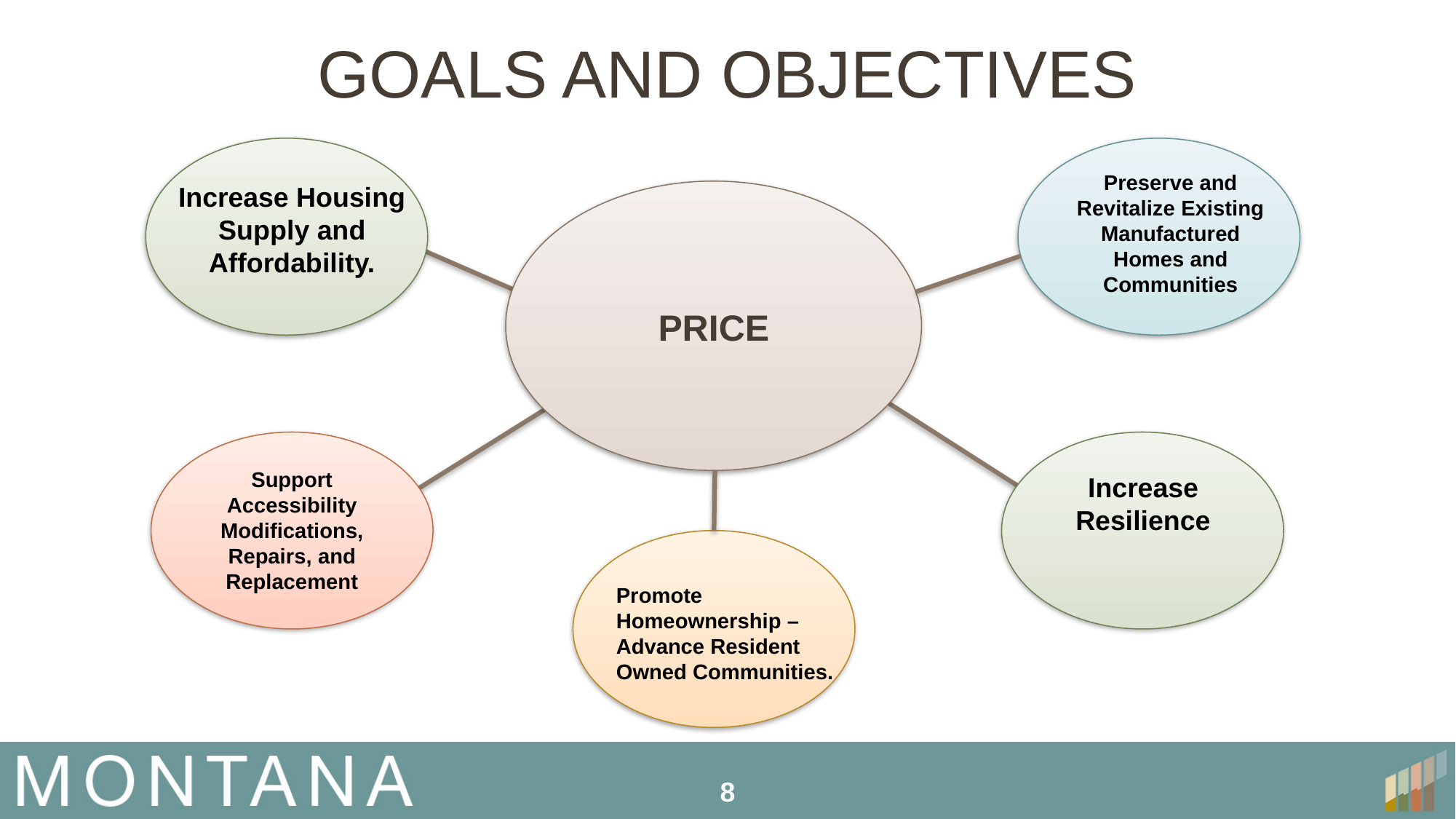

# GOALS AND OBJECTIVES

Preserve and Revitalize Existing Manufactured Homes and Communities
Increase Housing Supply and Affordability.

PRICE

Support Accessibility Modifications, Repairs, and Replacement
Increase Resilience

Promote Homeownership – Advance Resident Owned Communities.
8